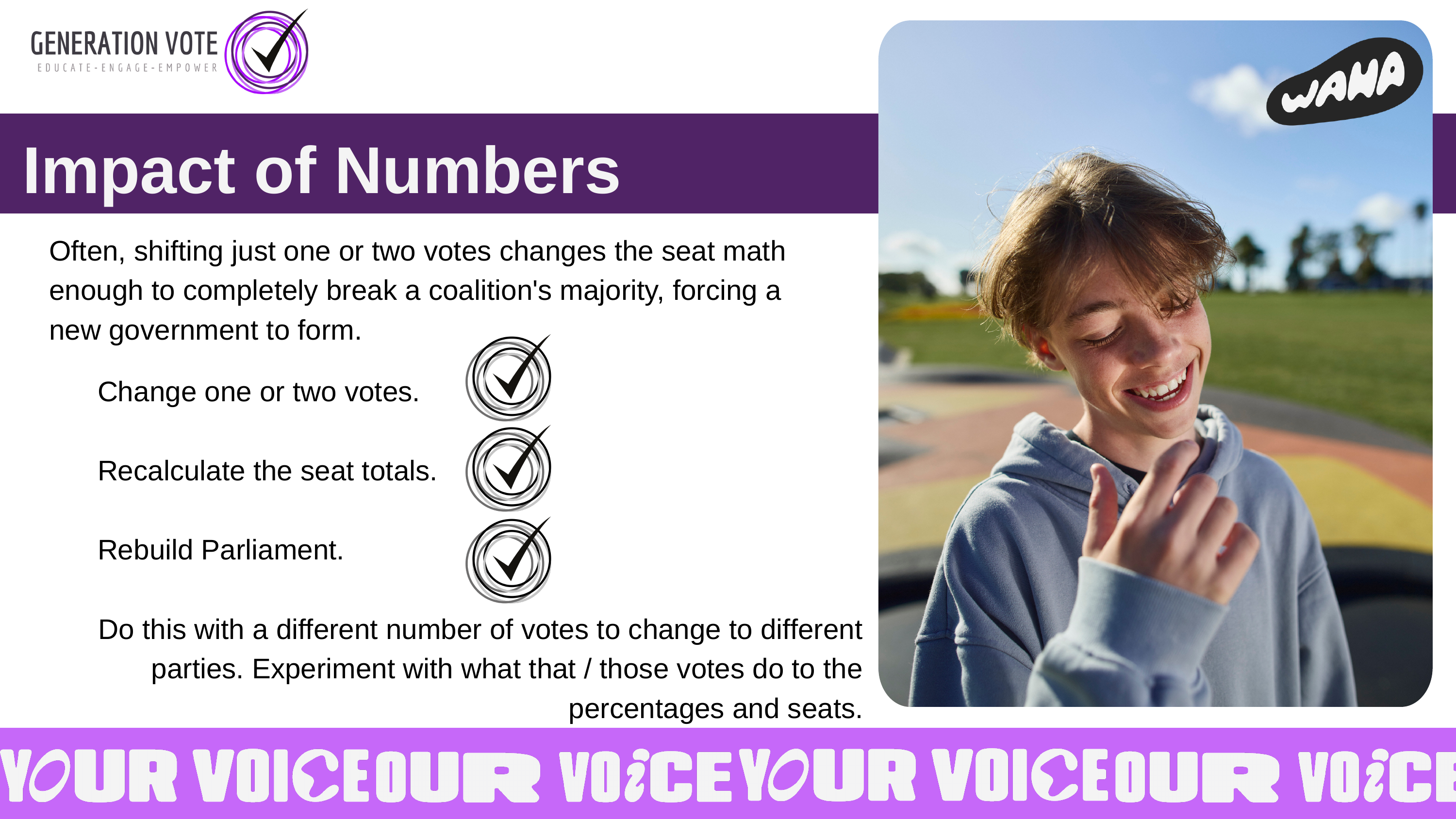

Impact of Numbers
Often, shifting just one or two votes changes the seat math enough to completely break a coalition's majority, forcing a new government to form.

Change one or two votes.

Recalculate the seat totals.

Rebuild Parliament.

Do this with a different number of votes to change to different parties. Experiment with what that / those votes do to the percentages and seats.